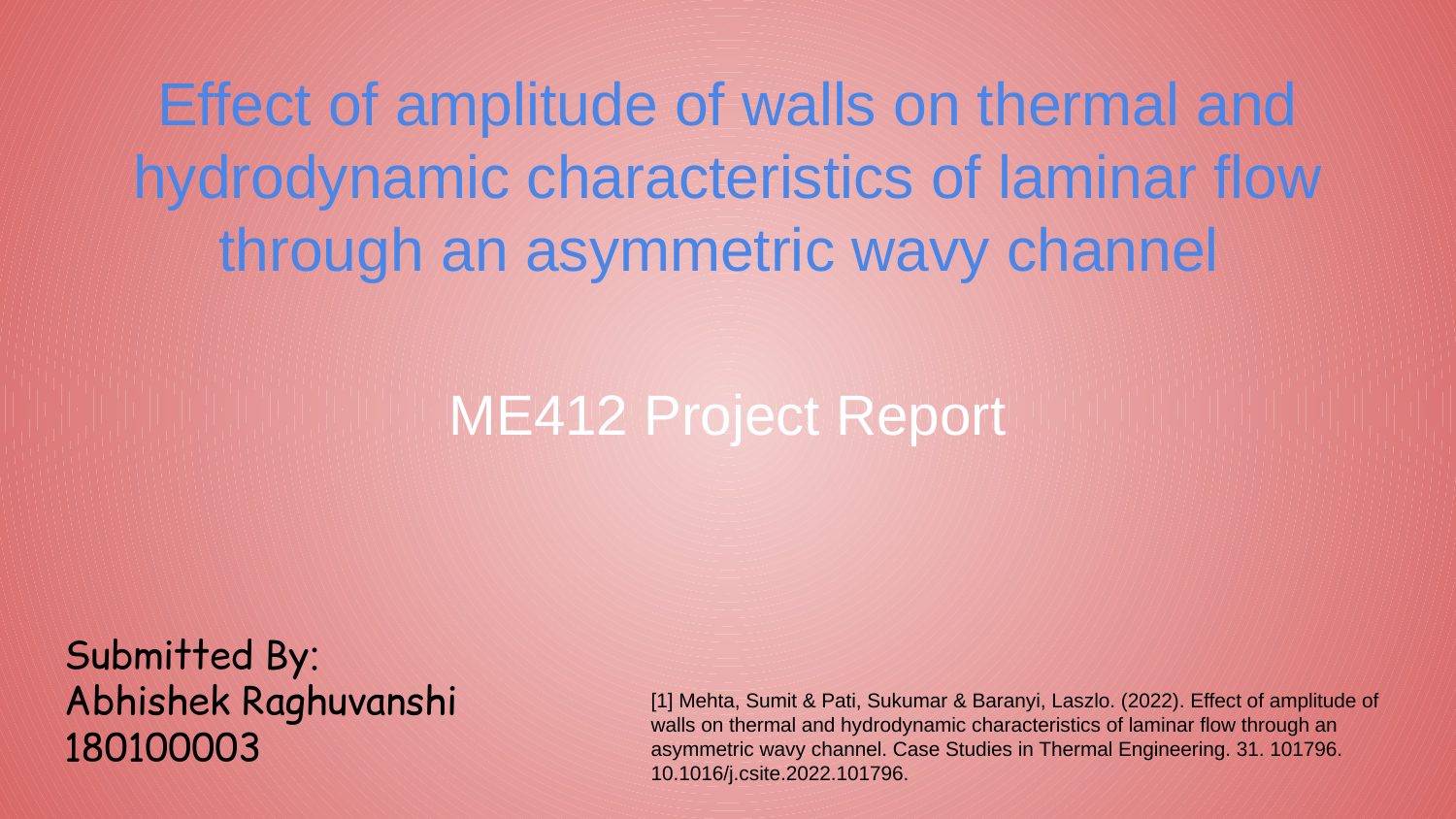

# Effect of amplitude of walls on thermal and hydrodynamic characteristics of laminar flow through an asymmetric wavy channel
ME412 Project Report
Submitted By: Abhishek Raghuvanshi
180100003
[1] Mehta, Sumit & Pati, Sukumar & Baranyi, Laszlo. (2022). Effect of amplitude of walls on thermal and hydrodynamic characteristics of laminar flow through an asymmetric wavy channel. Case Studies in Thermal Engineering. 31. 101796. 10.1016/j.csite.2022.101796.